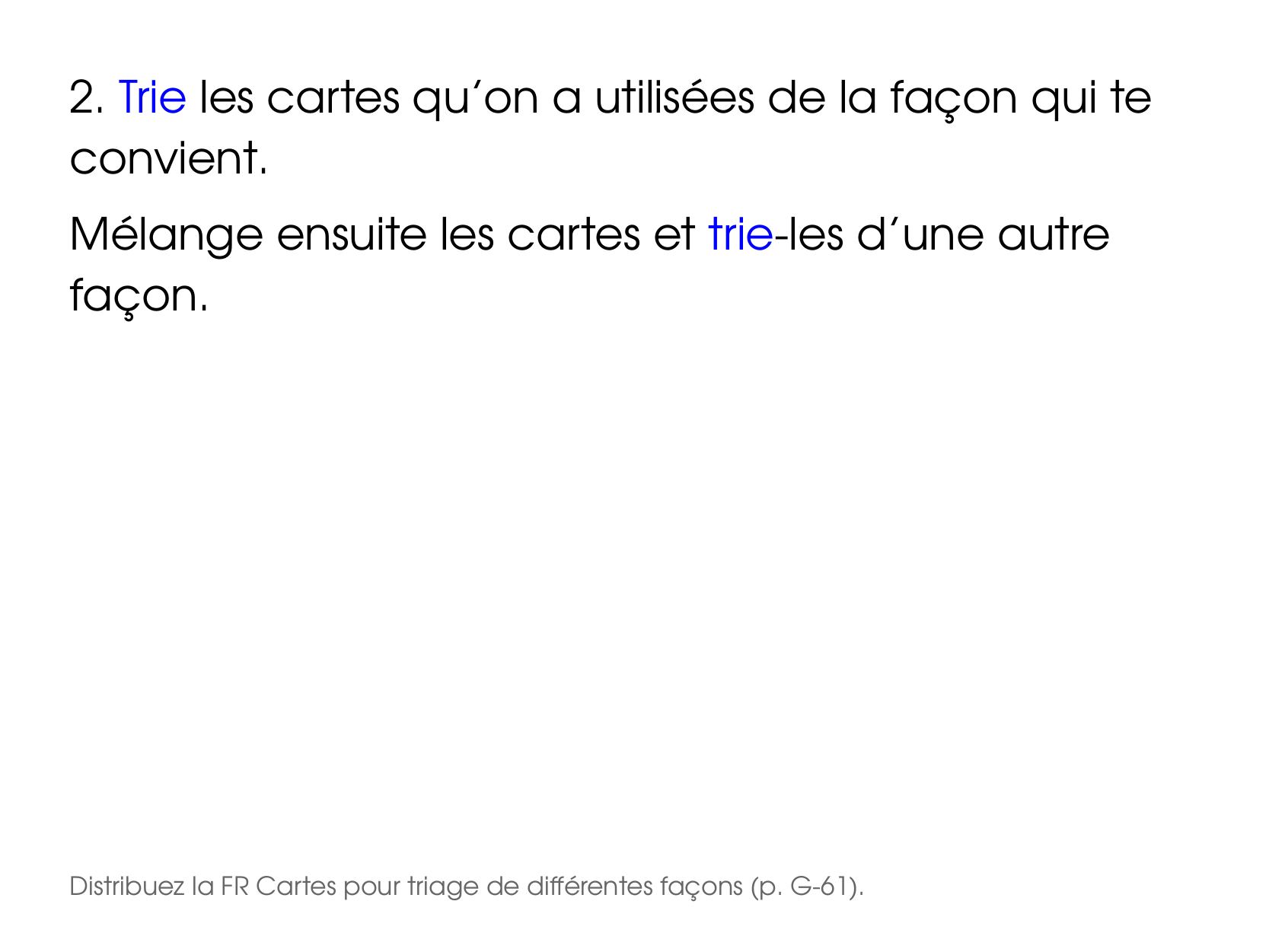

2. Trie les cartes qu’on a utilisées de la façon qui te convient.
Mélange ensuite les cartes et trie-les d’une autre façon.
Distribuez la FR Cartes pour triage de différentes façons (p. G-61).